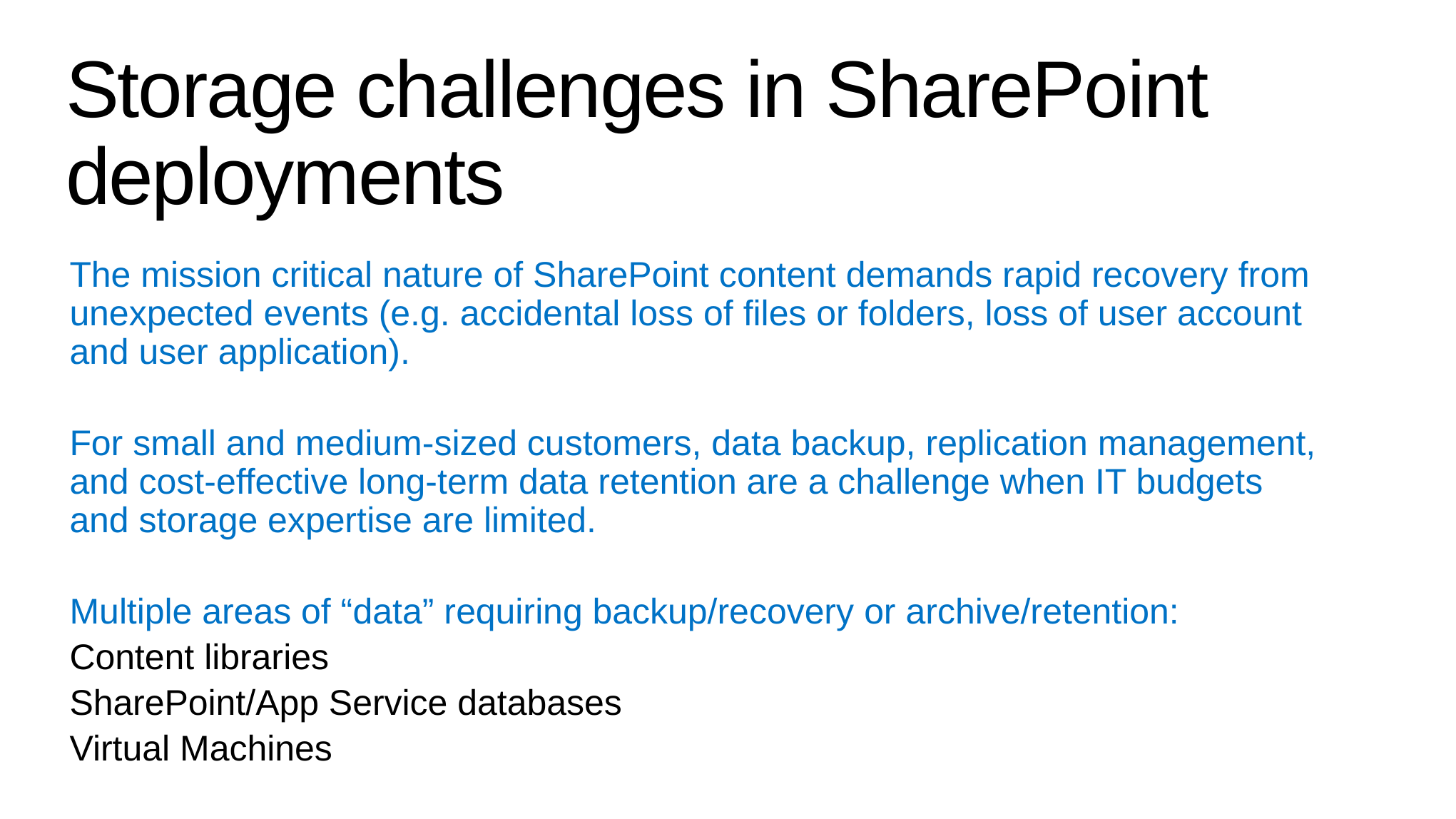

# Storage challenges in SharePoint deployments
The mission critical nature of SharePoint content demands rapid recovery from unexpected events (e.g. accidental loss of files or folders, loss of user account and user application).

For small and medium-sized customers, data backup, replication management, and cost-effective long-term data retention are a challenge when IT budgets and storage expertise are limited.

Multiple areas of “data” requiring backup/recovery or archive/retention:
Content libraries
SharePoint/App Service databases
Virtual Machines